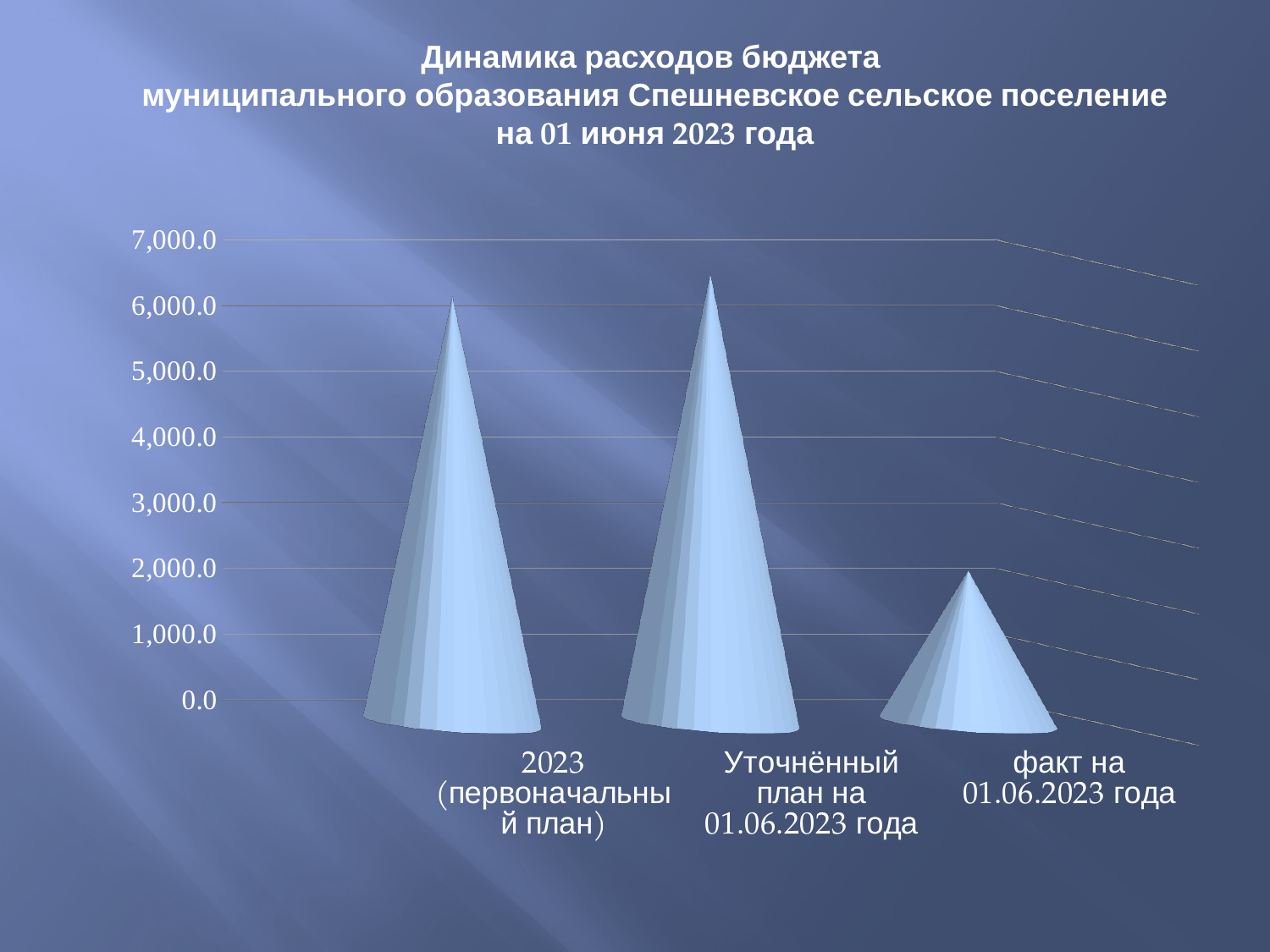

Динамика расходов бюджета
муниципального образования Спешневское сельское поселение
на 01 июня 2023 года

[unsupported chart]